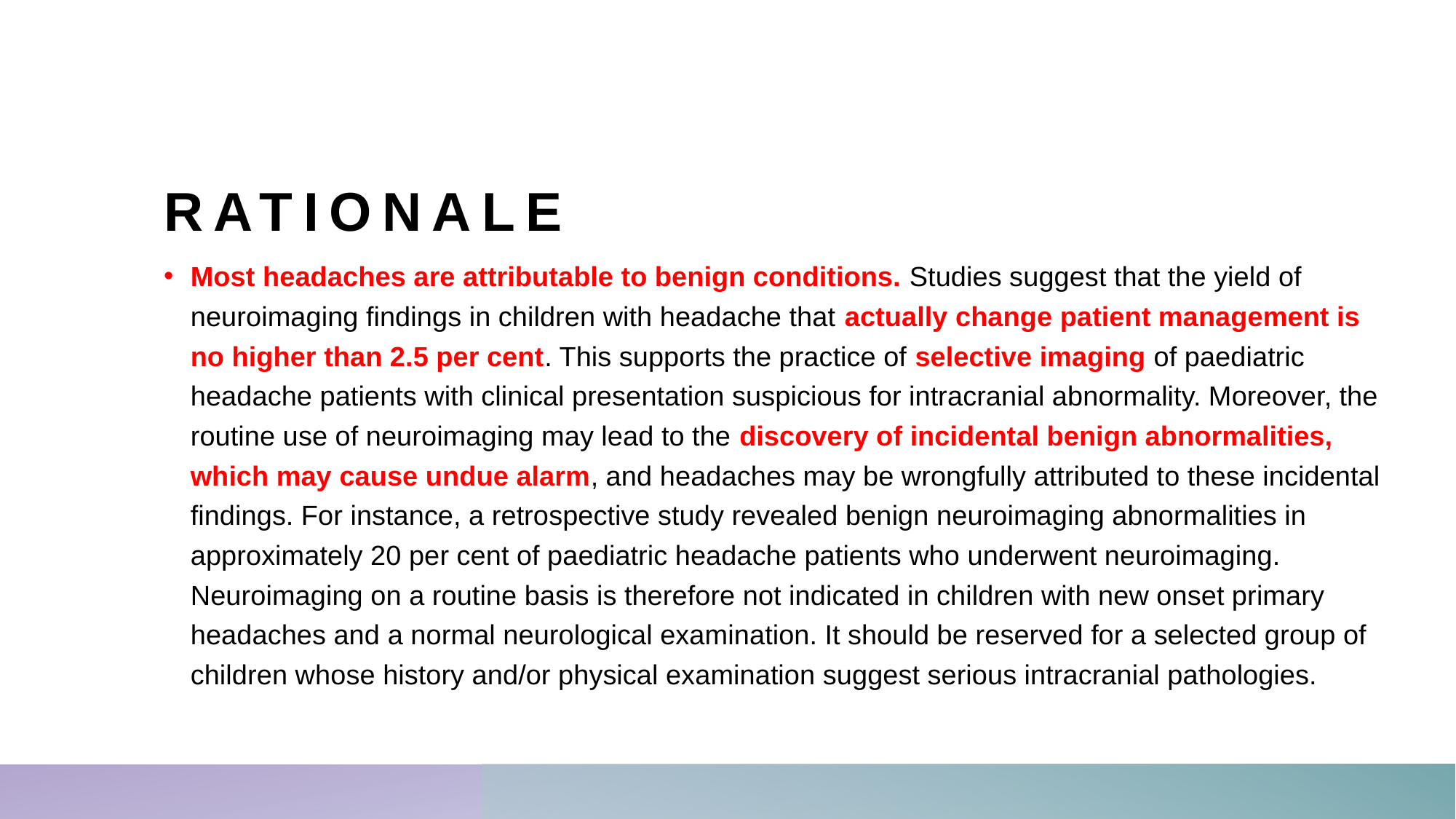

# rationale
Most headaches are attributable to benign conditions. Studies suggest that the yield of neuroimaging findings in children with headache that actually change patient management is no higher than 2.5 per cent. This supports the practice of selective imaging of paediatric headache patients with clinical presentation suspicious for intracranial abnormality. Moreover, the routine use of neuroimaging may lead to the discovery of incidental benign abnormalities, which may cause undue alarm, and headaches may be wrongfully attributed to these incidental findings. For instance, a retrospective study revealed benign neuroimaging abnormalities in approximately 20 per cent of paediatric headache patients who underwent neuroimaging. Neuroimaging on a routine basis is therefore not indicated in children with new onset primary headaches and a normal neurological examination. It should be reserved for a selected group of children whose history and/or physical examination suggest serious intracranial pathologies.